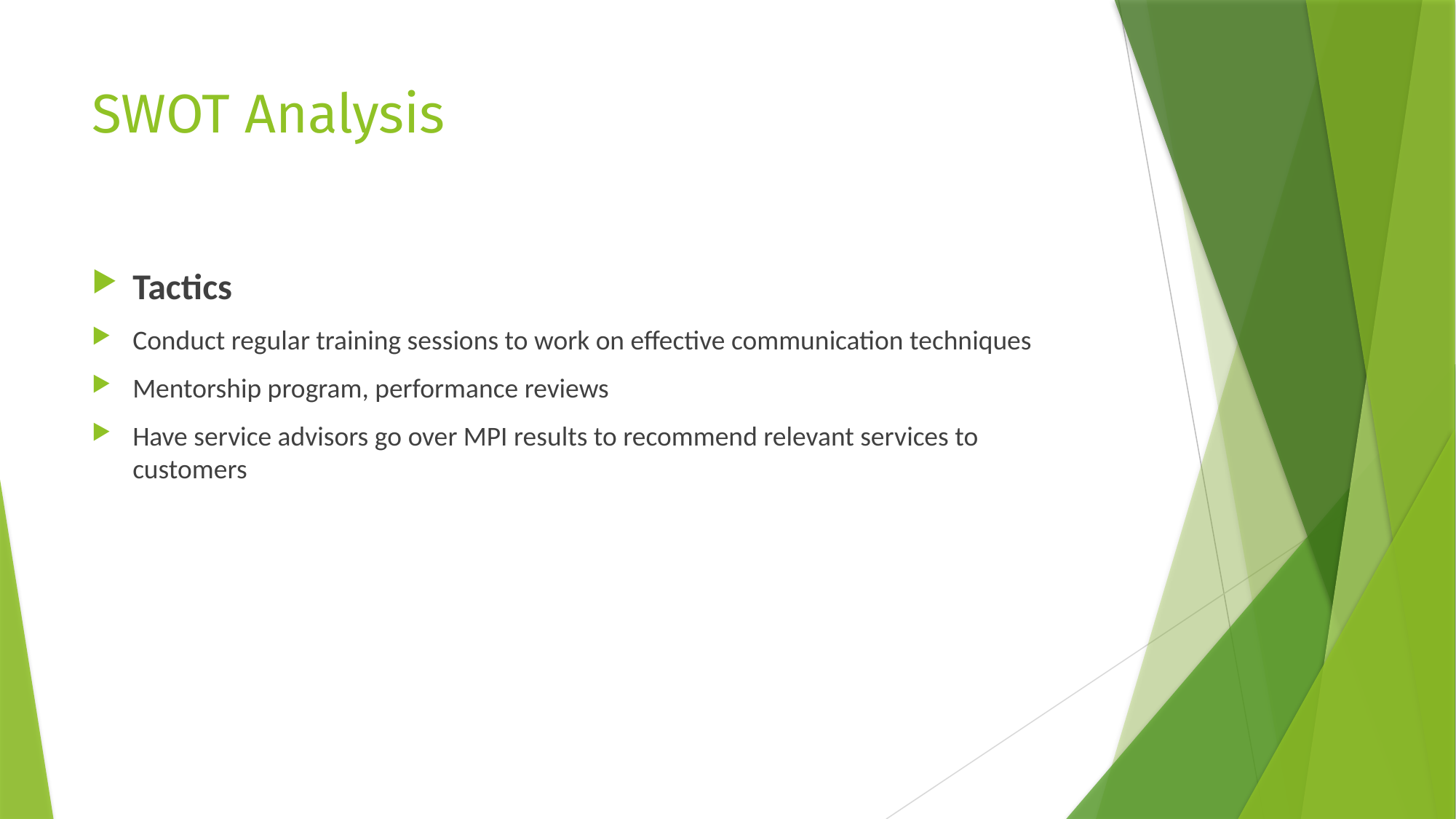

# SWOT Analysis
Tactics
Conduct regular training sessions to work on effective communication techniques
Mentorship program, performance reviews
Have service advisors go over MPI results to recommend relevant services to customers